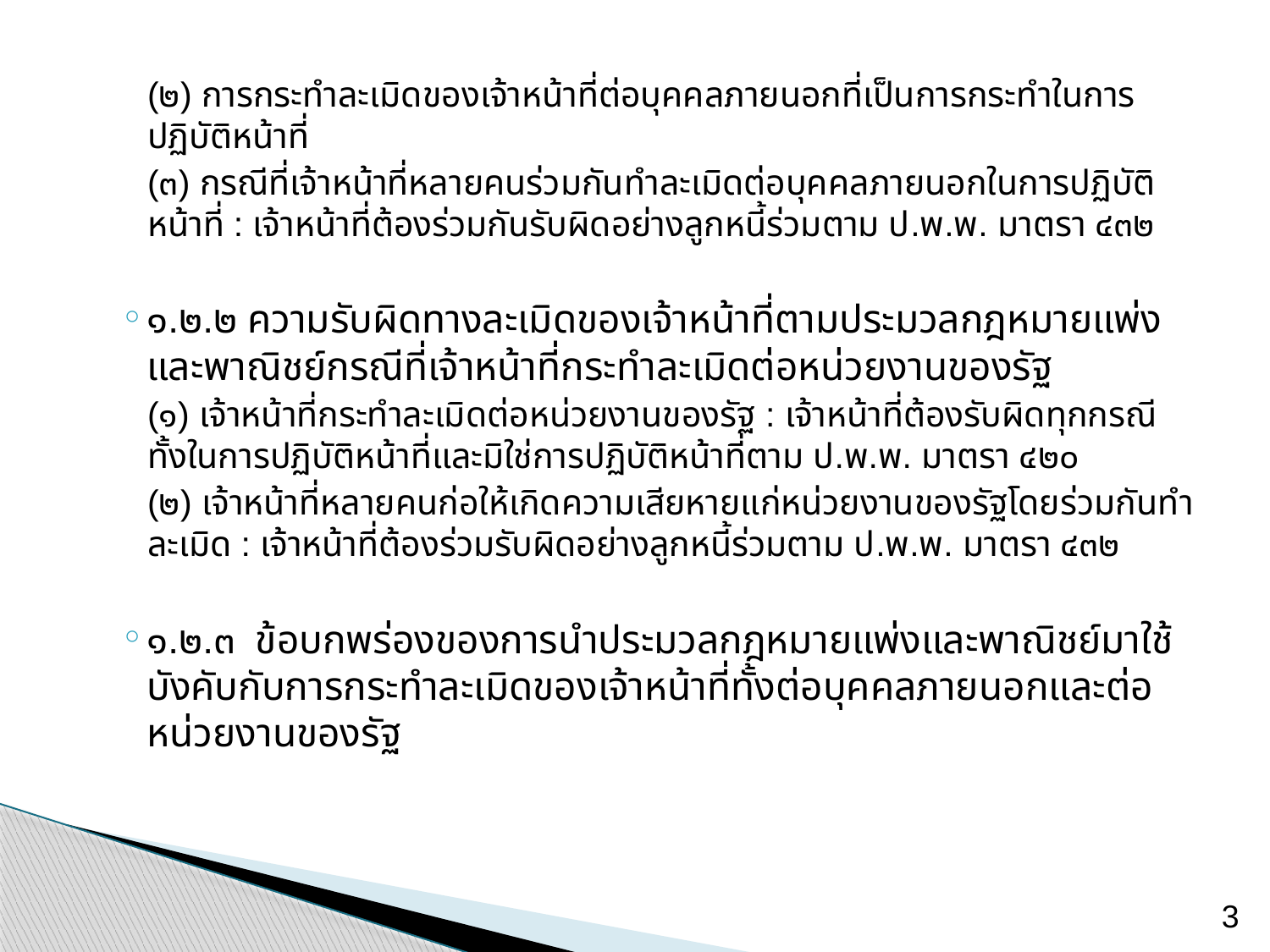

(๒) การกระทำละเมิดของเจ้าหน้าที่ต่อบุคคลภายนอกที่เป็นการกระทำในการปฏิบัติหน้าที่
(๓) กรณีที่เจ้าหน้าที่หลายคนร่วมกันทำละเมิดต่อบุคคลภายนอกในการปฏิบัติหน้าที่ : เจ้าหน้าที่ต้องร่วมกันรับผิดอย่างลูกหนี้ร่วมตาม ป.พ.พ. มาตรา ๔๓๒

๑.๒.๒ ความรับผิดทางละเมิดของเจ้าหน้าที่ตามประมวลกฎหมายแพ่งและพาณิชย์กรณีที่เจ้าหน้าที่กระทำละเมิดต่อหน่วยงานของรัฐ
(๑) เจ้าหน้าที่กระทำละเมิดต่อหน่วยงานของรัฐ : เจ้าหน้าที่ต้องรับผิดทุกกรณีทั้งในการปฏิบัติหน้าที่และมิใช่การปฏิบัติหน้าที่ตาม ป.พ.พ. มาตรา ๔๒๐
(๒) เจ้าหน้าที่หลายคนก่อให้เกิดความเสียหายแก่หน่วยงานของรัฐโดยร่วมกันทำละเมิด : เจ้าหน้าที่ต้องร่วมรับผิดอย่างลูกหนี้ร่วมตาม ป.พ.พ. มาตรา ๔๓๒

๑.๒.๓  ข้อบกพร่องของการนำประมวลกฎหมายแพ่งและพาณิชย์มาใช้บังคับกับการกระทำละเมิดของเจ้าหน้าที่ทั้งต่อบุคคลภายนอกและต่อหน่วยงานของรัฐ

3